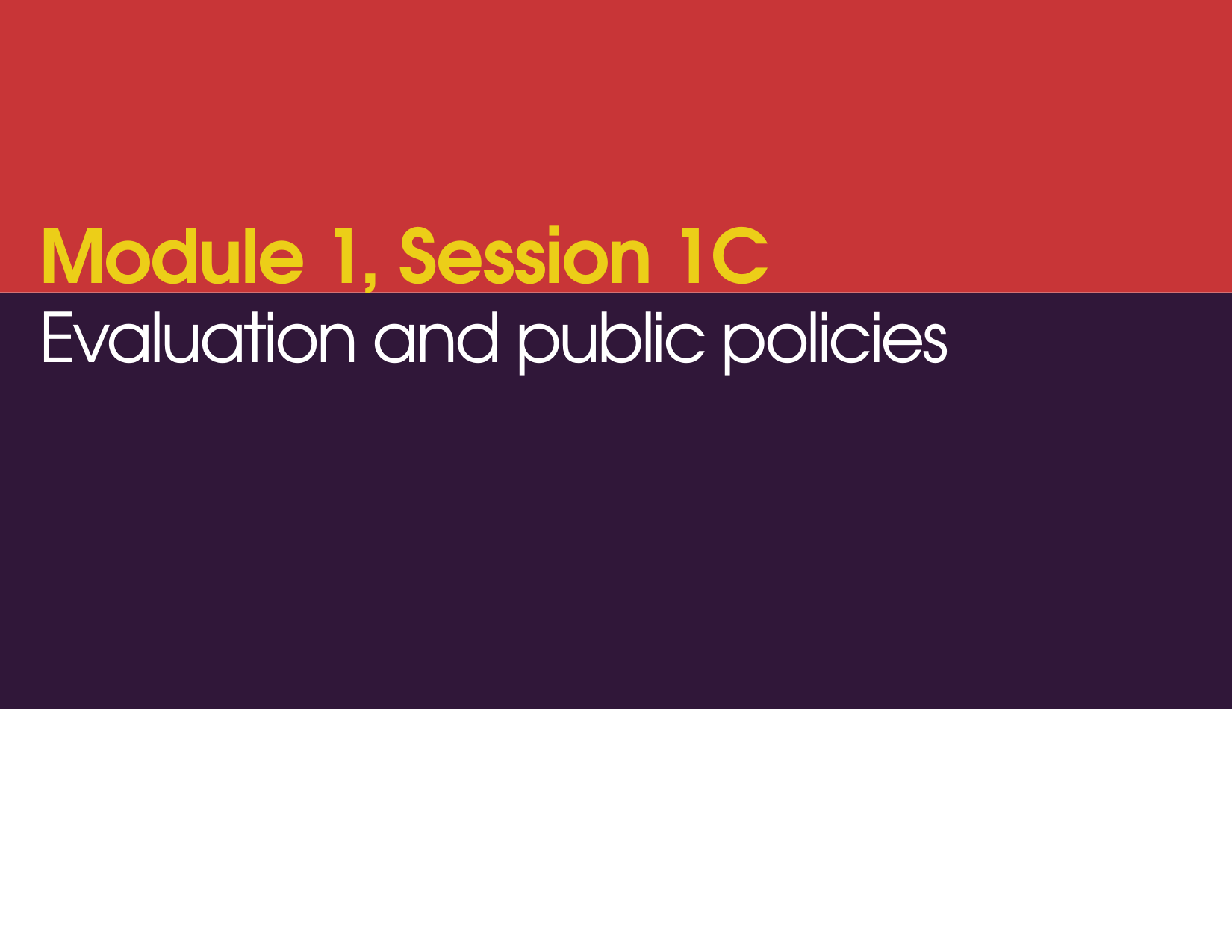

Module 1, Session 1C
Evaluation and public policies